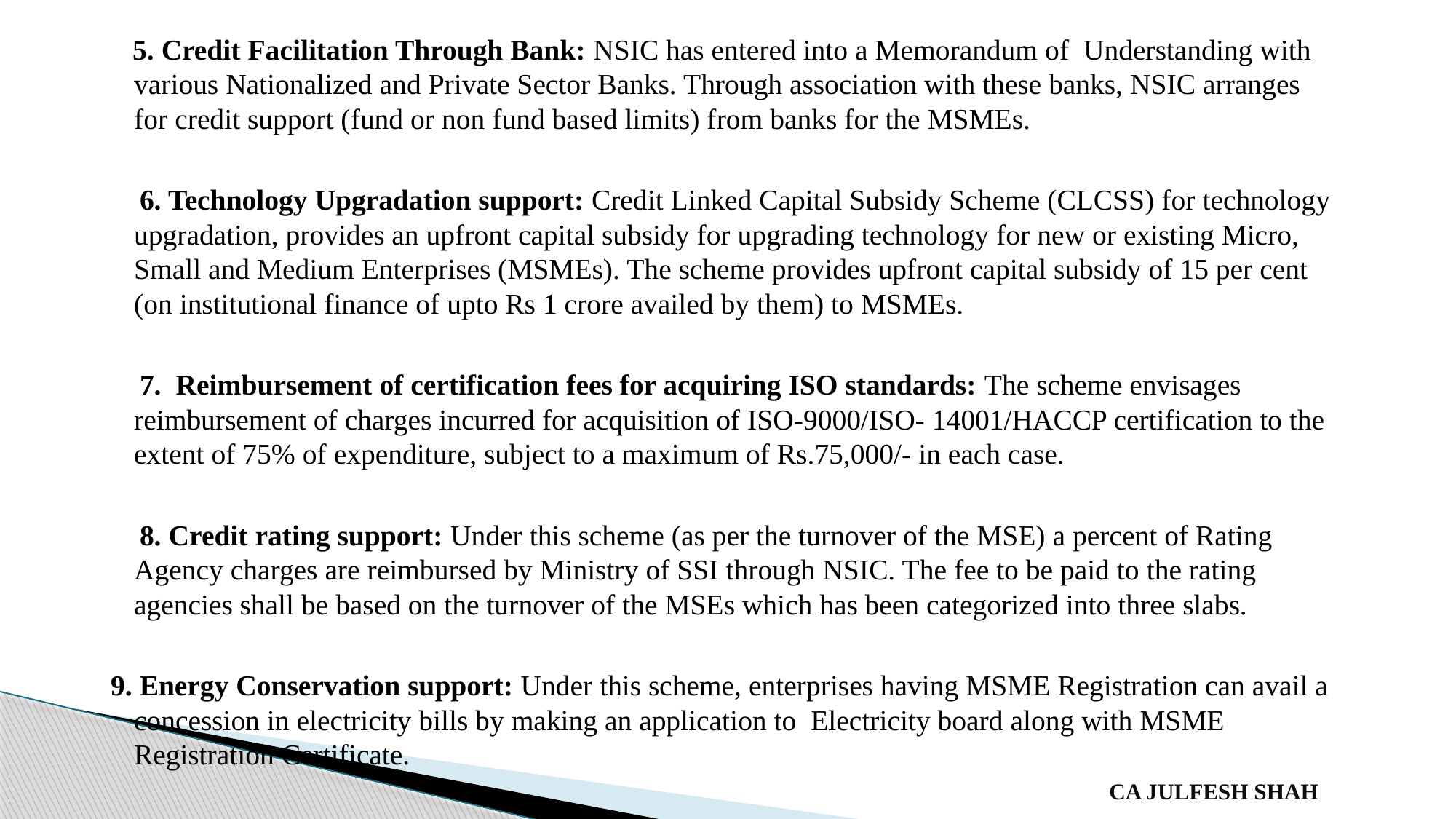

5. Credit Facilitation Through Bank: NSIC has entered into a Memorandum of  Understanding with various Nationalized and Private Sector Banks. Through association with these banks, NSIC arranges for credit support (fund or non fund based limits) from banks for the MSMEs.

     6. Technology Upgradation support: Credit Linked Capital Subsidy Scheme (CLCSS) for technology upgradation, provides an upfront capital subsidy for upgrading technology for new or existing Micro, Small and Medium Enterprises (MSMEs). The scheme provides upfront capital subsidy of 15 per cent (on institutional finance of upto Rs 1 crore availed by them) to MSMEs.

     7.  Reimbursement of certification fees for acquiring ISO standards: The scheme envisages reimbursement of charges incurred for acquisition of ISO-9000/ISO- 14001/HACCP certification to the extent of 75% of expenditure, subject to a maximum of Rs.75,000/- in each case.

     8. Credit rating support: Under this scheme (as per the turnover of the MSE) a percent of Rating Agency charges are reimbursed by Ministry of SSI through NSIC. The fee to be paid to the rating agencies shall be based on the turnover of the MSEs which has been categorized into three slabs.

 9. Energy Conservation support: Under this scheme, enterprises having MSME Registration can avail a concession in electricity bills by making an application to  Electricity board along with MSME Registration Certificate.

CA JULFESH SHAH